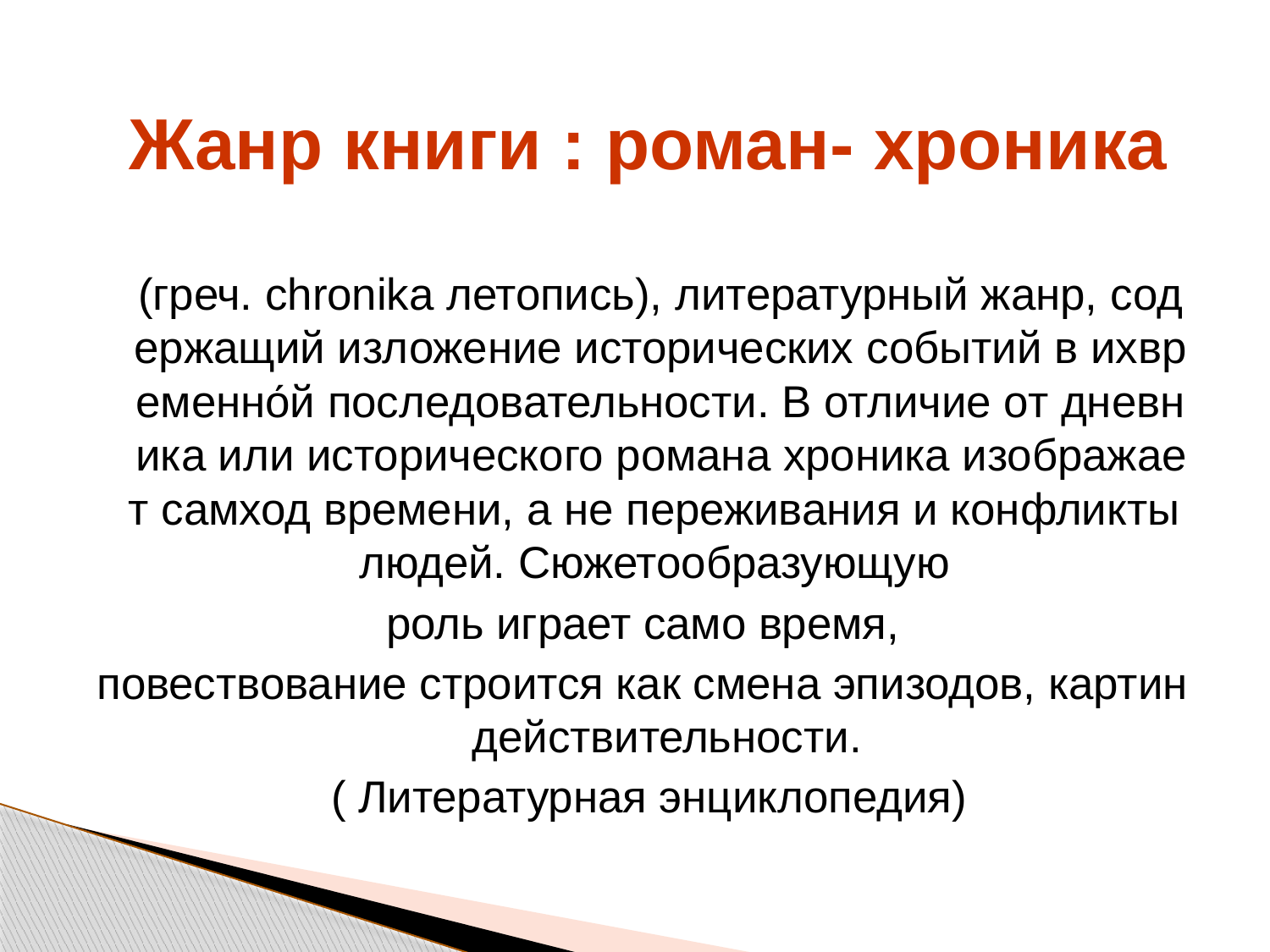

# Жанр книги : роман- хроника
  (греч. chronika летопись), литературный жанр, содержащий изложение исторических событий в ихвременно́й последовательности. В отличие от дневника или исторического романа хроника изображает самход времени, а не переживания и конфликты людей. Сюжетообразующую
роль играет само время,
повествование строится как смена эпизодов, картин действительности.
 ( Литературная энциклопедия)